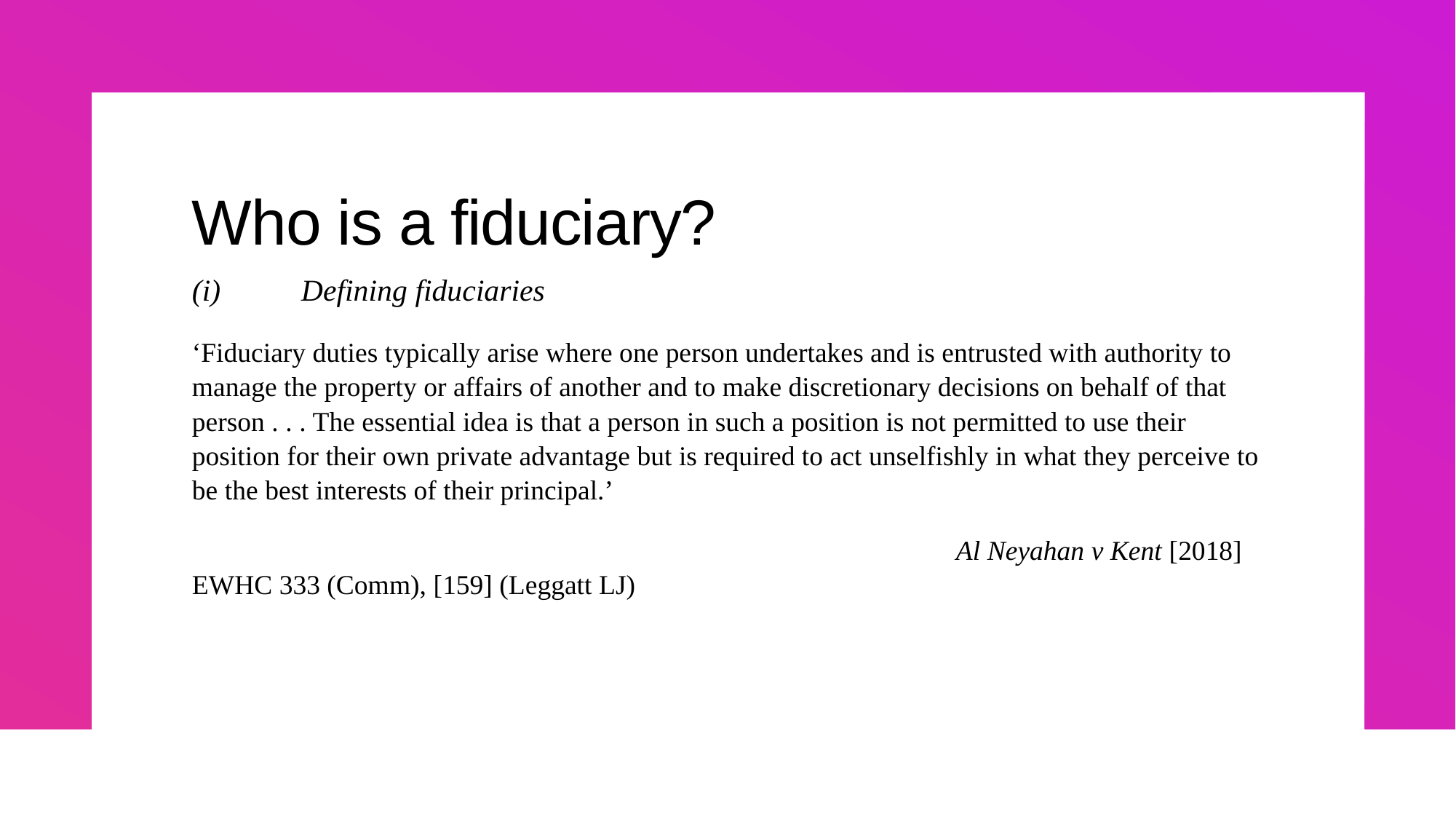

# Who is a fiduciary?
(i)	Defining fiduciaries
‘Fiduciary duties typically arise where one person undertakes and is entrusted with authority to manage the property or affairs of another and to make discretionary decisions on behalf of that person . . . The essential idea is that a person in such a position is not permitted to use their position for their own private advantage but is required to act unselfishly in what they perceive to be the best interests of their principal.’
							Al Neyahan v Kent [2018] EWHC 333 (Comm), [159] (Leggatt LJ)